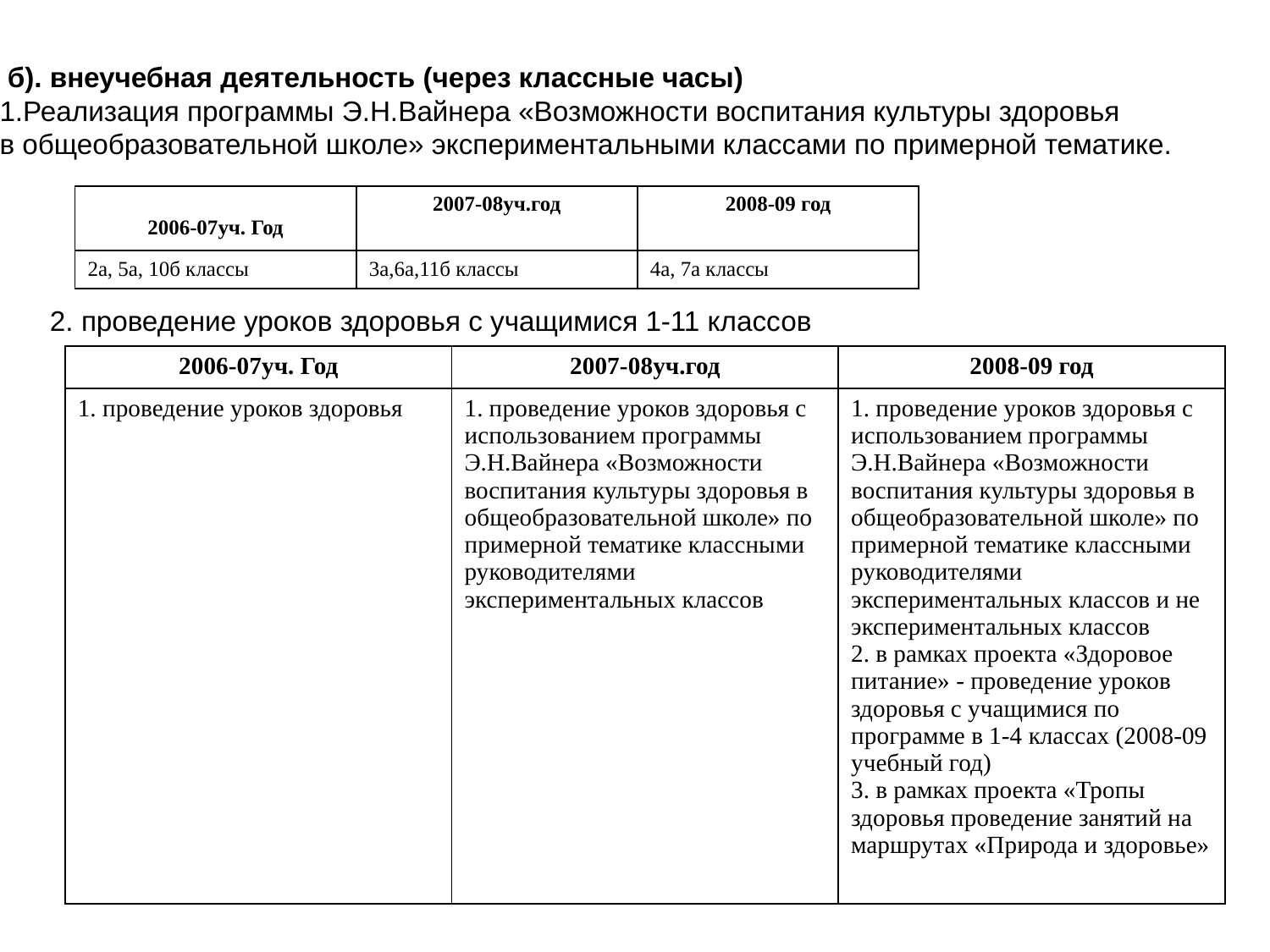

б). внеучебная деятельность (через классные часы)
1.Реализация программы Э.Н.Вайнера «Возможности воспитания культуры здоровья
в общеобразовательной школе» экспериментальными классами по примерной тематике.
| 2006-07уч. Год | 2007-08уч.год | 2008-09 год |
| --- | --- | --- |
| 2а, 5а, 10б классы | 3а,6а,11б классы | 4а, 7а классы |
2. проведение уроков здоровья с учащимися 1-11 классов
| 2006-07уч. Год | 2007-08уч.год | 2008-09 год |
| --- | --- | --- |
| 1. проведение уроков здоровья | 1. проведение уроков здоровья с использованием программы Э.Н.Вайнера «Возможности воспитания культуры здоровья в общеобразовательной школе» по примерной тематике классными руководителями экспериментальных классов | 1. проведение уроков здоровья с использованием программы Э.Н.Вайнера «Возможности воспитания культуры здоровья в общеобразовательной школе» по примерной тематике классными руководителями экспериментальных классов и не экспериментальных классов 2. в рамках проекта «Здоровое питание» - проведение уроков здоровья с учащимися по программе в 1-4 классах (2008-09 учебный год) 3. в рамках проекта «Тропы здоровья проведение занятий на маршрутах «Природа и здоровье» |